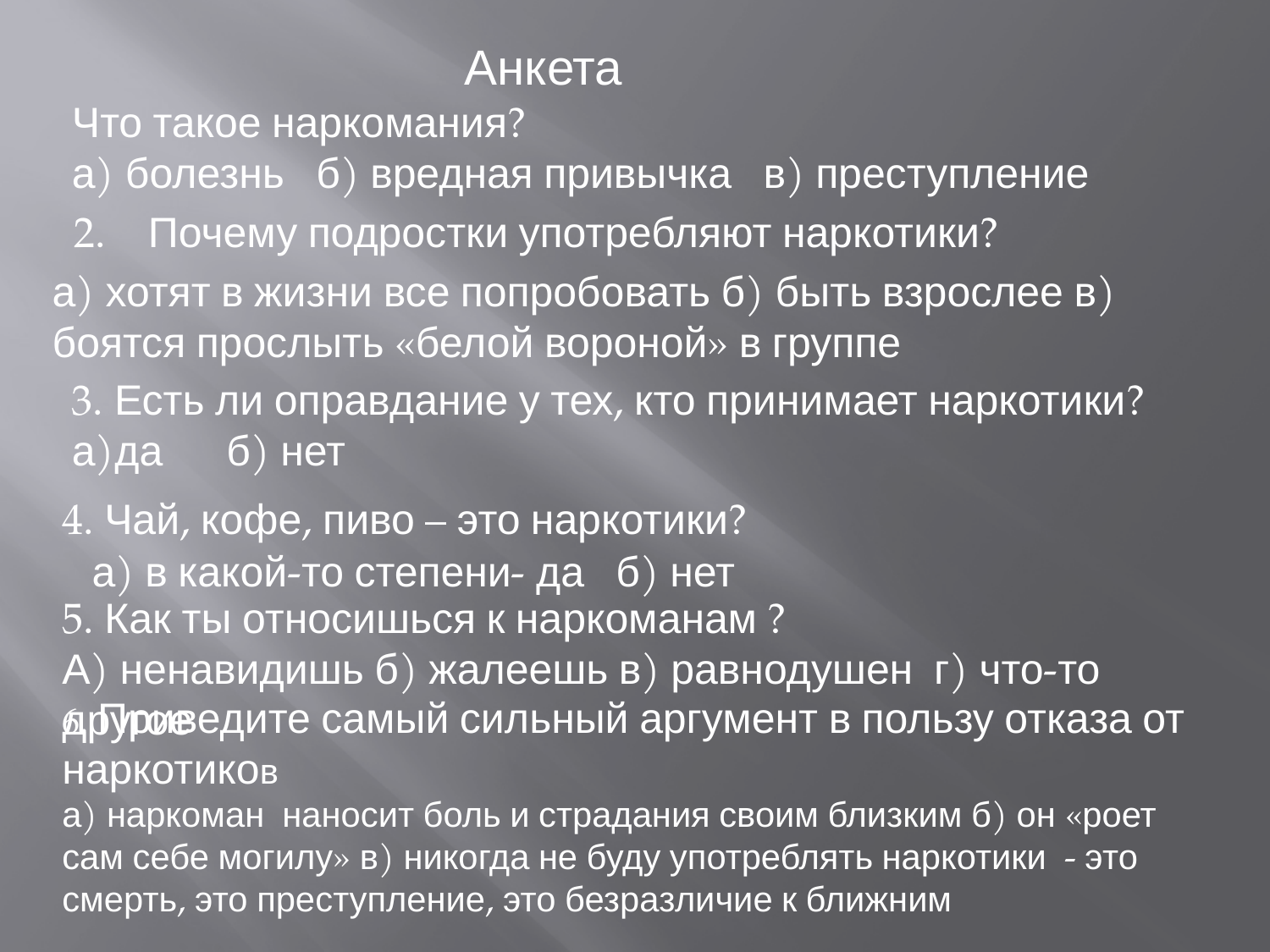

Анкета
Что такое наркомания?
а) болезнь   б) вредная привычка   в) преступление
   2.    Почему подростки употребляют наркотики?
а) хотят в жизни все попробовать б) быть взрослее в) боятся прослыть «белой вороной» в группе
3. Есть ли оправдание у тех, кто принимает наркотики?
а)да      б) нет
4. Чай, кофе, пиво – это наркотики?
а) в какой-то степени- да   б) нет
5. Как ты относишься к наркоманам ?
А) ненавидишь б) жалеешь в) равнодушен  г) что-то другое
6. Приведите самый сильный аргумент в пользу отказа от наркотиков
а) наркоман  наносит боль и страдания своим близким б) он «роет сам себе могилу» в) никогда не буду употреблять наркотики  - это смерть, это преступление, это безразличие к ближним